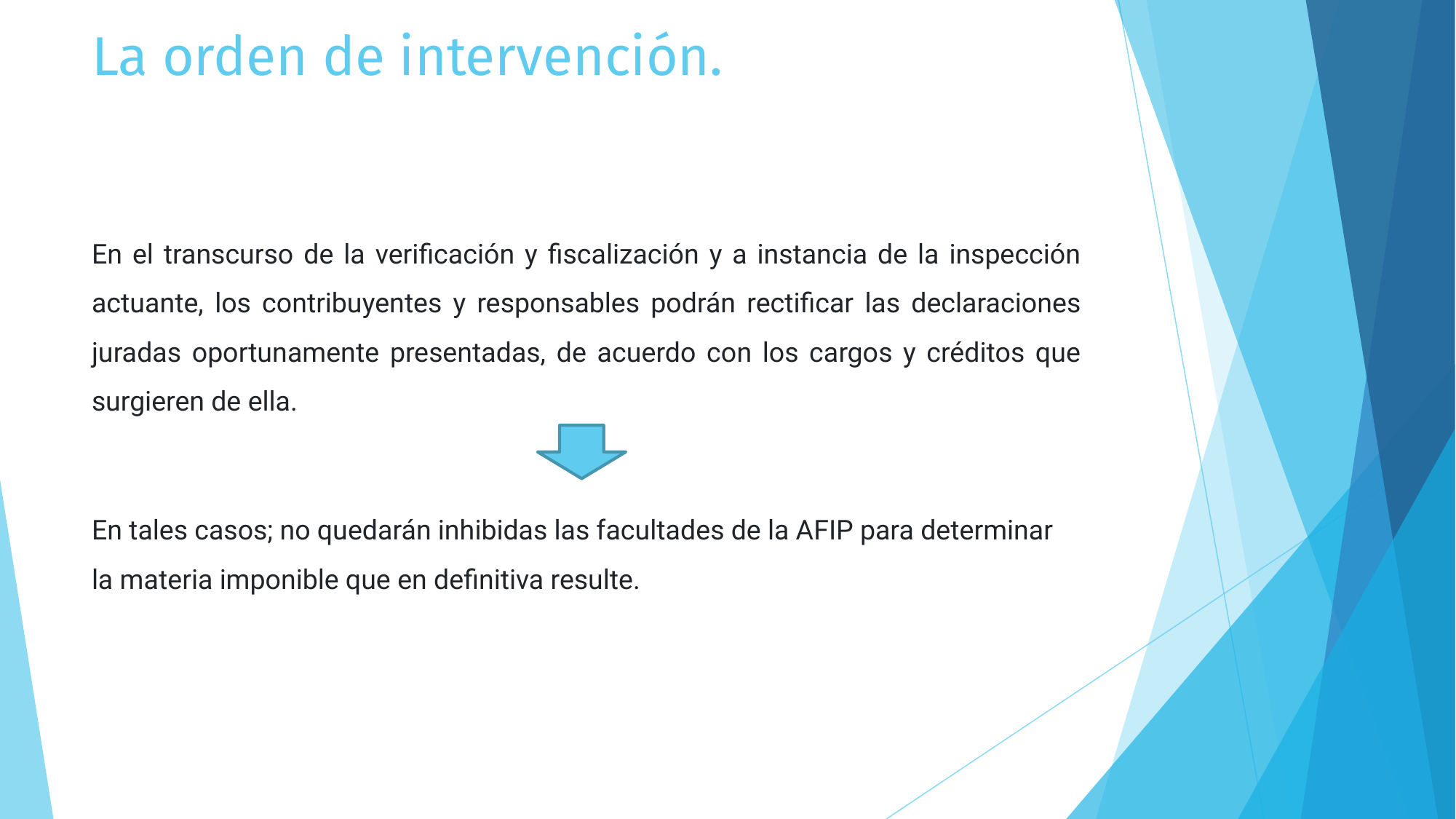

# La orden de intervención.

En el transcurso de la verificación y fiscalización y a instancia de la inspección actuante, los contribuyentes y responsables podrán rectificar las declaraciones juradas oportunamente presentadas, de acuerdo con los cargos y créditos que surgieren de ella.

En tales casos; no quedarán inhibidas las facultades de la AFIP para determinar la materia imponible que en definitiva resulte.